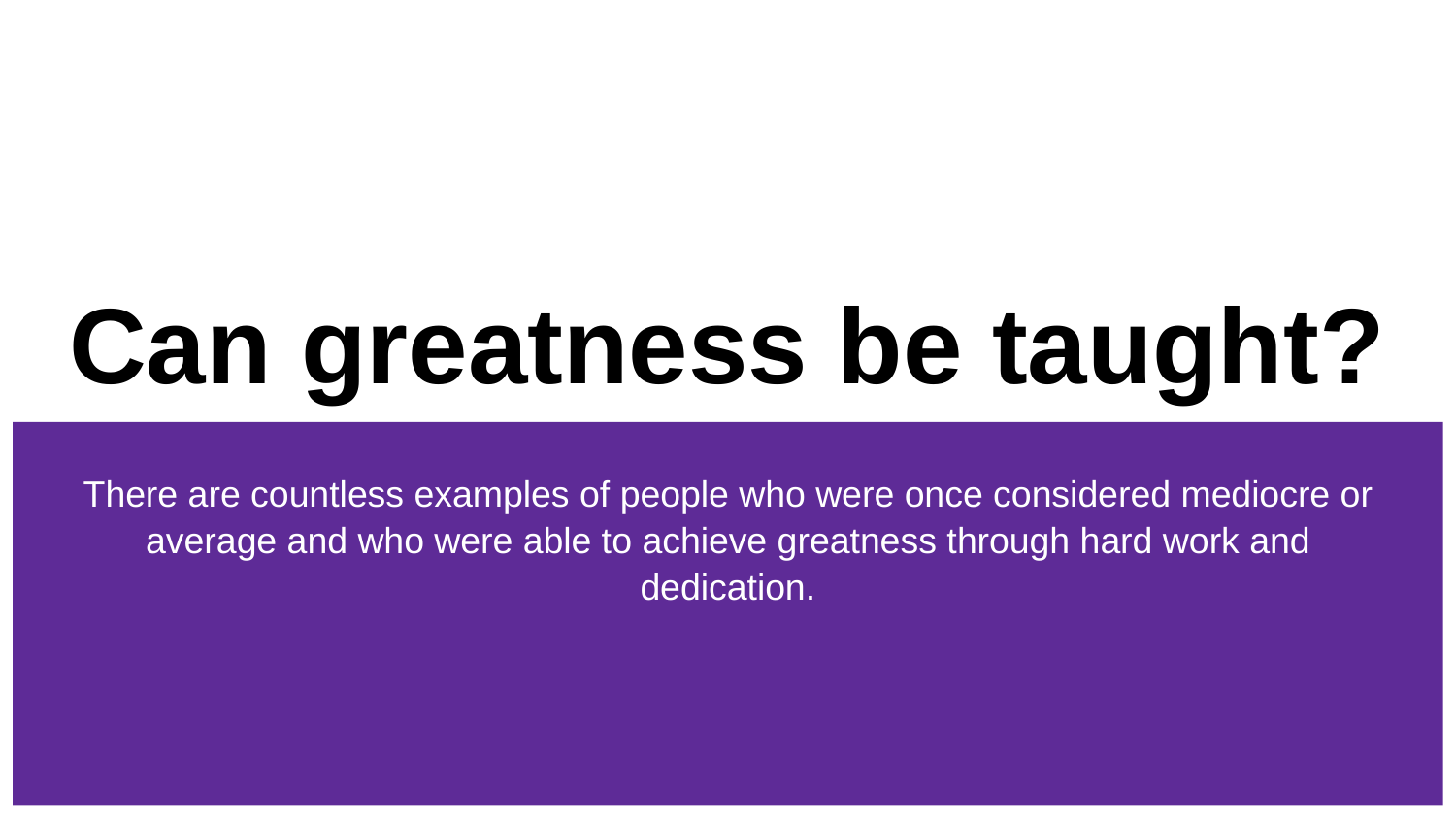

# Can greatness be taught?
There are countless examples of people who were once considered mediocre or average and who were able to achieve greatness through hard work and dedication.